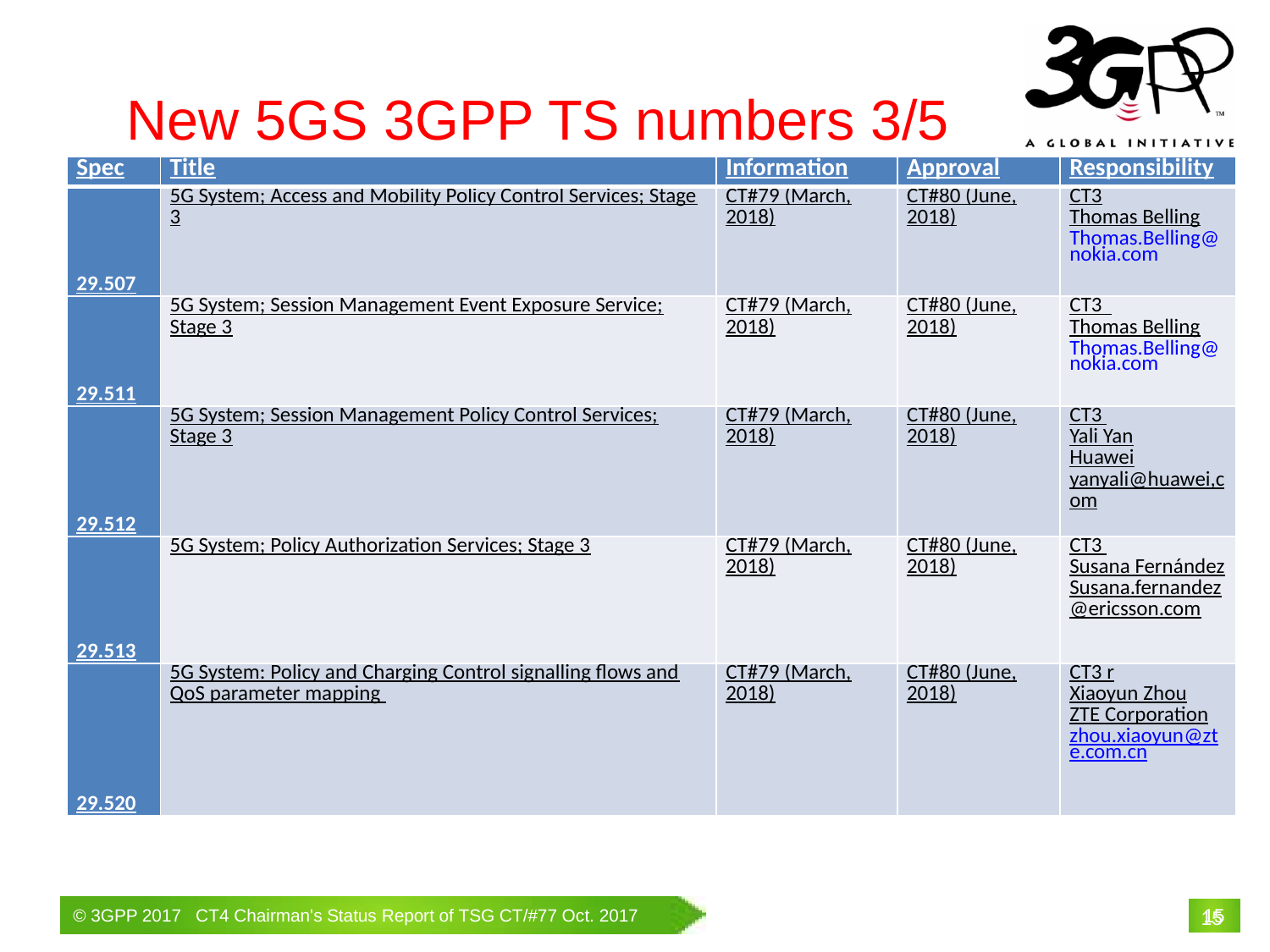

New 5GS 3GPP TS numbers 3/5
| Spec | Title | Information | Approval | Responsibility |
| --- | --- | --- | --- | --- |
| 29.507 | 5G System; Access and Mobility Policy Control Services; Stage 3 | CT#79 (March, 2018) | CT#80 (June, 2018) | CT3 Thomas Belling Thomas.Belling@nokia.com |
| 29.511 | 5G System; Session Management Event Exposure Service; Stage 3 | CT#79 (March, 2018) | CT#80 (June, 2018) | CT3 Thomas Belling Thomas.Belling@nokia.com |
| 29.512 | 5G System; Session Management Policy Control Services; Stage 3 | CT#79 (March, 2018) | CT#80 (June, 2018) | CT3 Yali Yan Huawei yanyali@huawei,com |
| 29.513 | 5G System; Policy Authorization Services; Stage 3 | CT#79 (March, 2018) | CT#80 (June, 2018) | CT3 Susana Fernández Susana.fernandez@ericsson.com |
| 29.520 | 5G System: Policy and Charging Control signalling flows and QoS parameter mapping | CT#79 (March, 2018) | CT#80 (June, 2018) | CT3 r Xiaoyun Zhou ZTE Corporation zhou.xiaoyun@zte.com.cn |

# 15